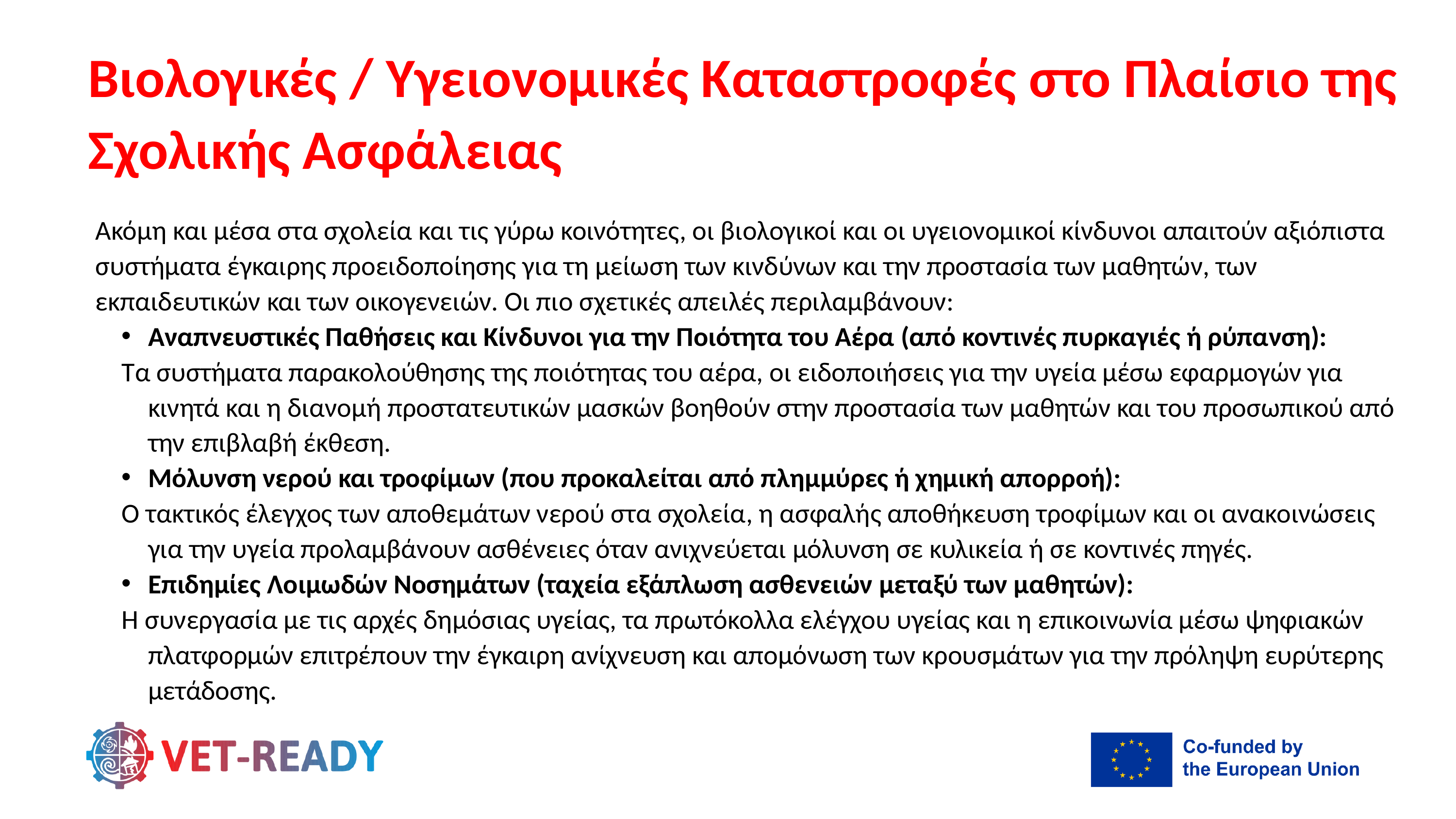

Βιολογικές / Υγειονομικές Καταστροφές στο Πλαίσιο της Σχολικής Ασφάλειας
Ακόμη και μέσα στα σχολεία και τις γύρω κοινότητες, οι βιολογικοί και οι υγειονομικοί κίνδυνοι απαιτούν αξιόπιστα συστήματα έγκαιρης προειδοποίησης για τη μείωση των κινδύνων και την προστασία των μαθητών, των εκπαιδευτικών και των οικογενειών. Οι πιο σχετικές απειλές περιλαμβάνουν:
Αναπνευστικές Παθήσεις και Κίνδυνοι για την Ποιότητα του Αέρα (από κοντινές πυρκαγιές ή ρύπανση):
Τα συστήματα παρακολούθησης της ποιότητας του αέρα, οι ειδοποιήσεις για την υγεία μέσω εφαρμογών για κινητά και η διανομή προστατευτικών μασκών βοηθούν στην προστασία των μαθητών και του προσωπικού από την επιβλαβή έκθεση.
Μόλυνση νερού και τροφίμων (που προκαλείται από πλημμύρες ή χημική απορροή):
Ο τακτικός έλεγχος των αποθεμάτων νερού στα σχολεία, η ασφαλής αποθήκευση τροφίμων και οι ανακοινώσεις για την υγεία προλαμβάνουν ασθένειες όταν ανιχνεύεται μόλυνση σε κυλικεία ή σε κοντινές πηγές.
Επιδημίες Λοιμωδών Νοσημάτων (ταχεία εξάπλωση ασθενειών μεταξύ των μαθητών):
Η συνεργασία με τις αρχές δημόσιας υγείας, τα πρωτόκολλα ελέγχου υγείας και η επικοινωνία μέσω ψηφιακών πλατφορμών επιτρέπουν την έγκαιρη ανίχνευση και απομόνωση των κρουσμάτων για την πρόληψη ευρύτερης μετάδοσης.